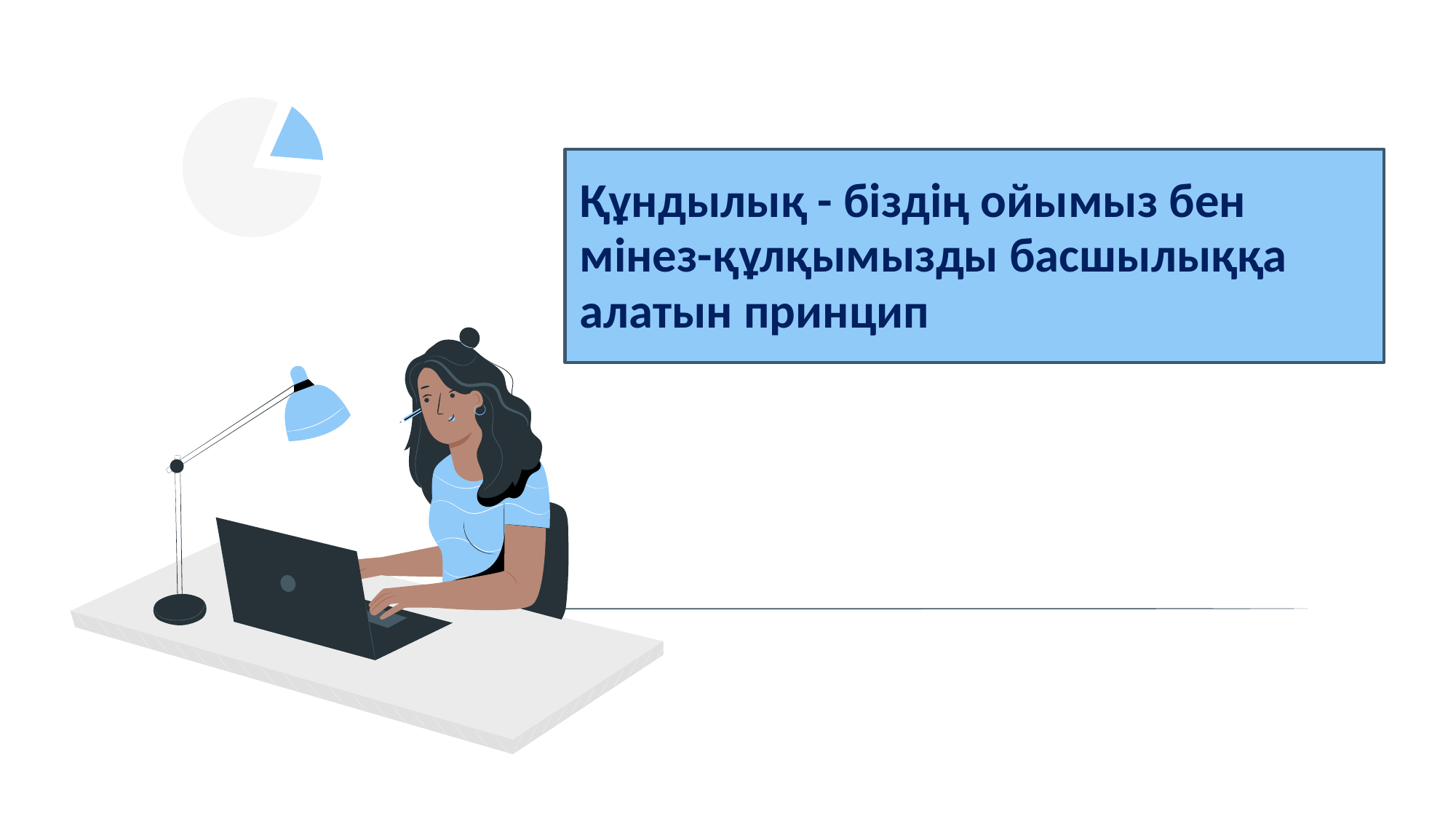

Құндылық - біздің ойымыз бен мінез-құлқымызды басшылыққа алатын принцип